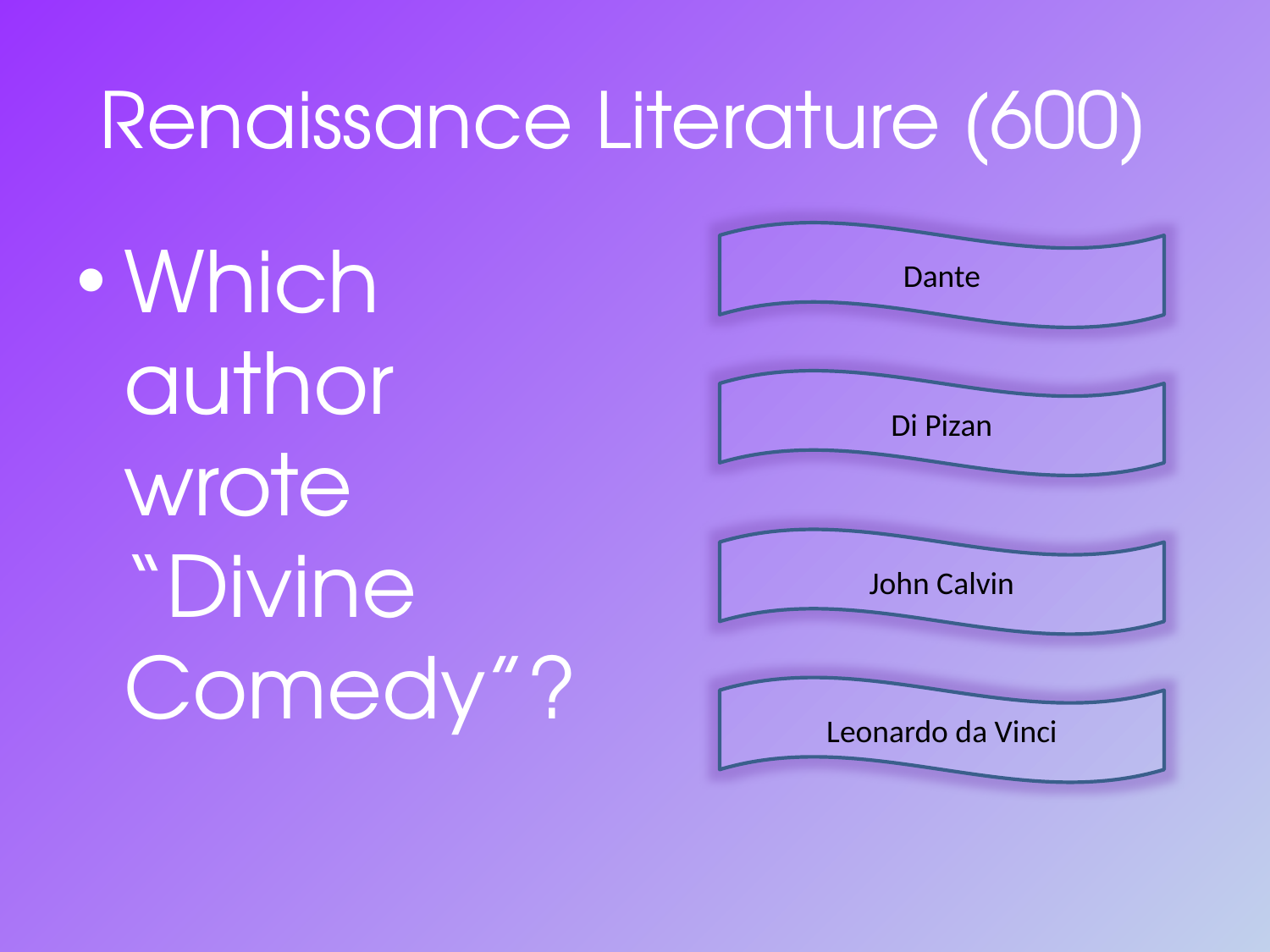

# Renaissance Literature (600)
Which author wrote “Divine Comedy”?
Dante
Di Pizan
John Calvin
Leonardo da Vinci